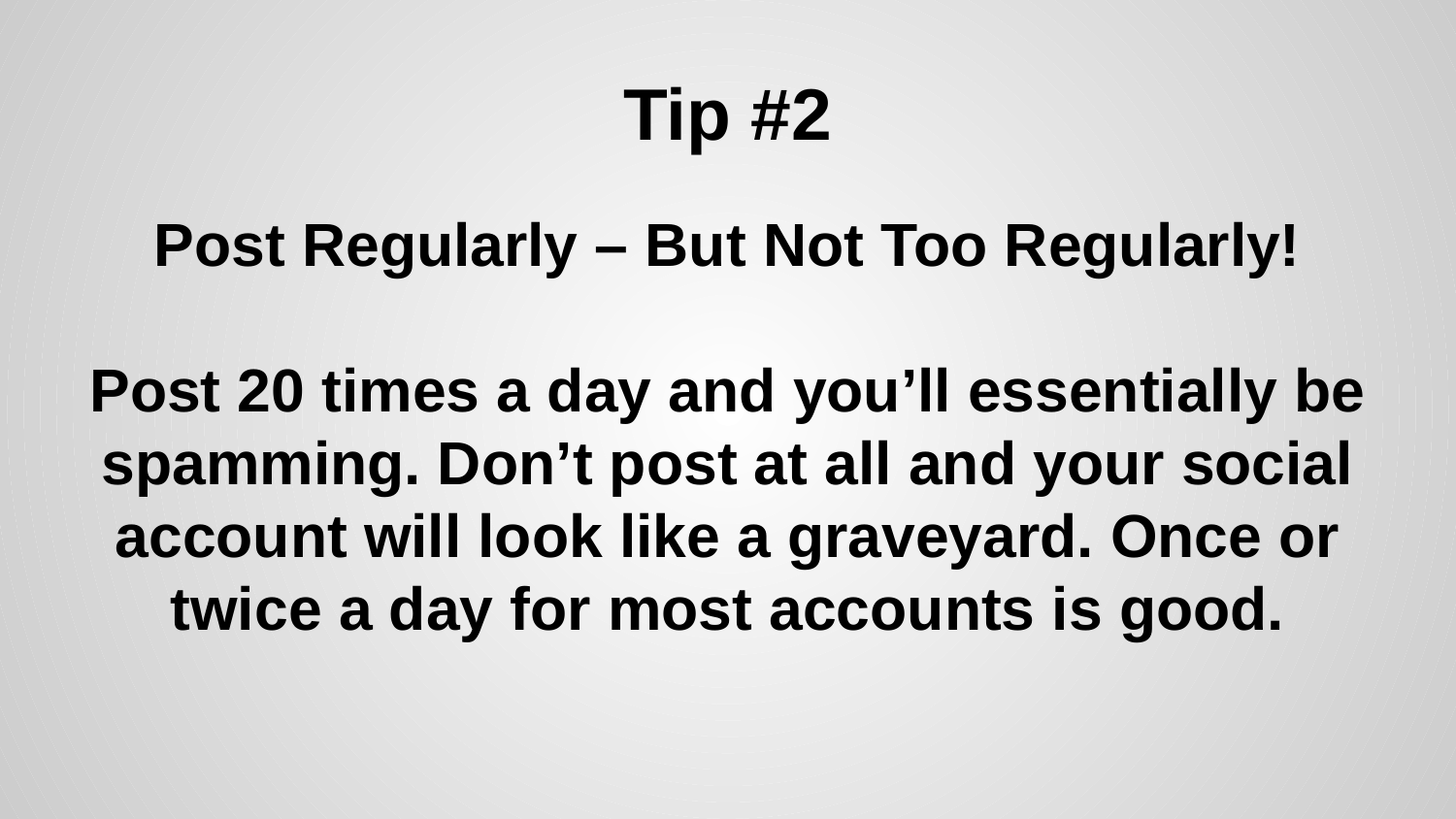

# Tip #2
Post Regularly – But Not Too Regularly!

Post 20 times a day and you’ll essentially be spamming. Don’t post at all and your social account will look like a graveyard. Once or twice a day for most accounts is good.